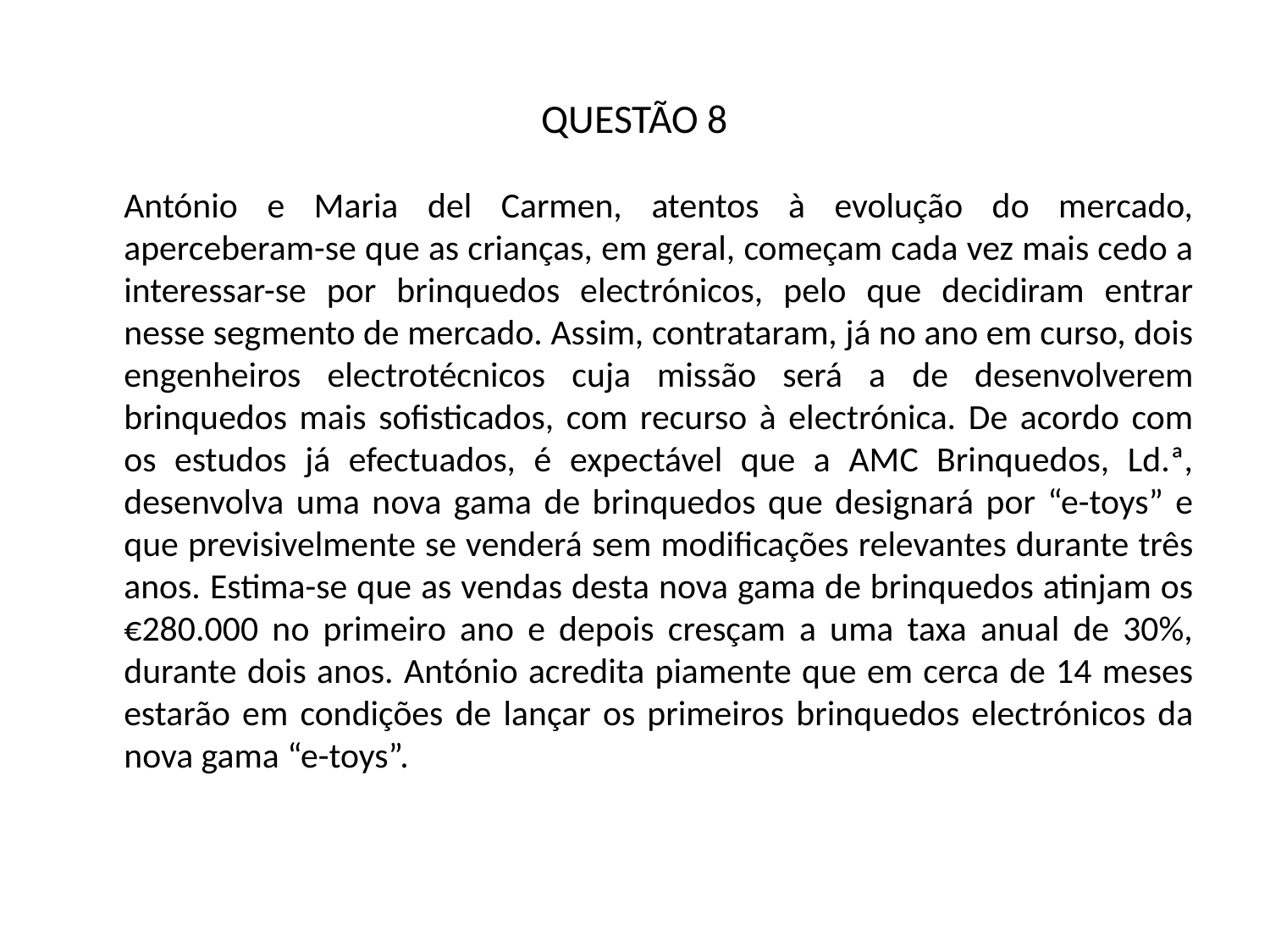

# QUESTÃO 8
	António e Maria del Carmen, atentos à evolução do mercado, aperceberam-se que as crianças, em geral, começam cada vez mais cedo a interessar-se por brinquedos electrónicos, pelo que decidiram entrar nesse segmento de mercado. Assim, contrataram, já no ano em curso, dois engenheiros electrotécnicos cuja missão será a de desenvolverem brinquedos mais sofisticados, com recurso à electrónica. De acordo com os estudos já efectuados, é expectável que a AMC Brinquedos, Ld.ª, desenvolva uma nova gama de brinquedos que designará por “e-toys” e que previsivelmente se venderá sem modificações relevantes durante três anos. Estima-se que as vendas desta nova gama de brinquedos atinjam os €280.000 no primeiro ano e depois cresçam a uma taxa anual de 30%, durante dois anos. António acredita piamente que em cerca de 14 meses estarão em condições de lançar os primeiros brinquedos electrónicos da nova gama “e-toys”.